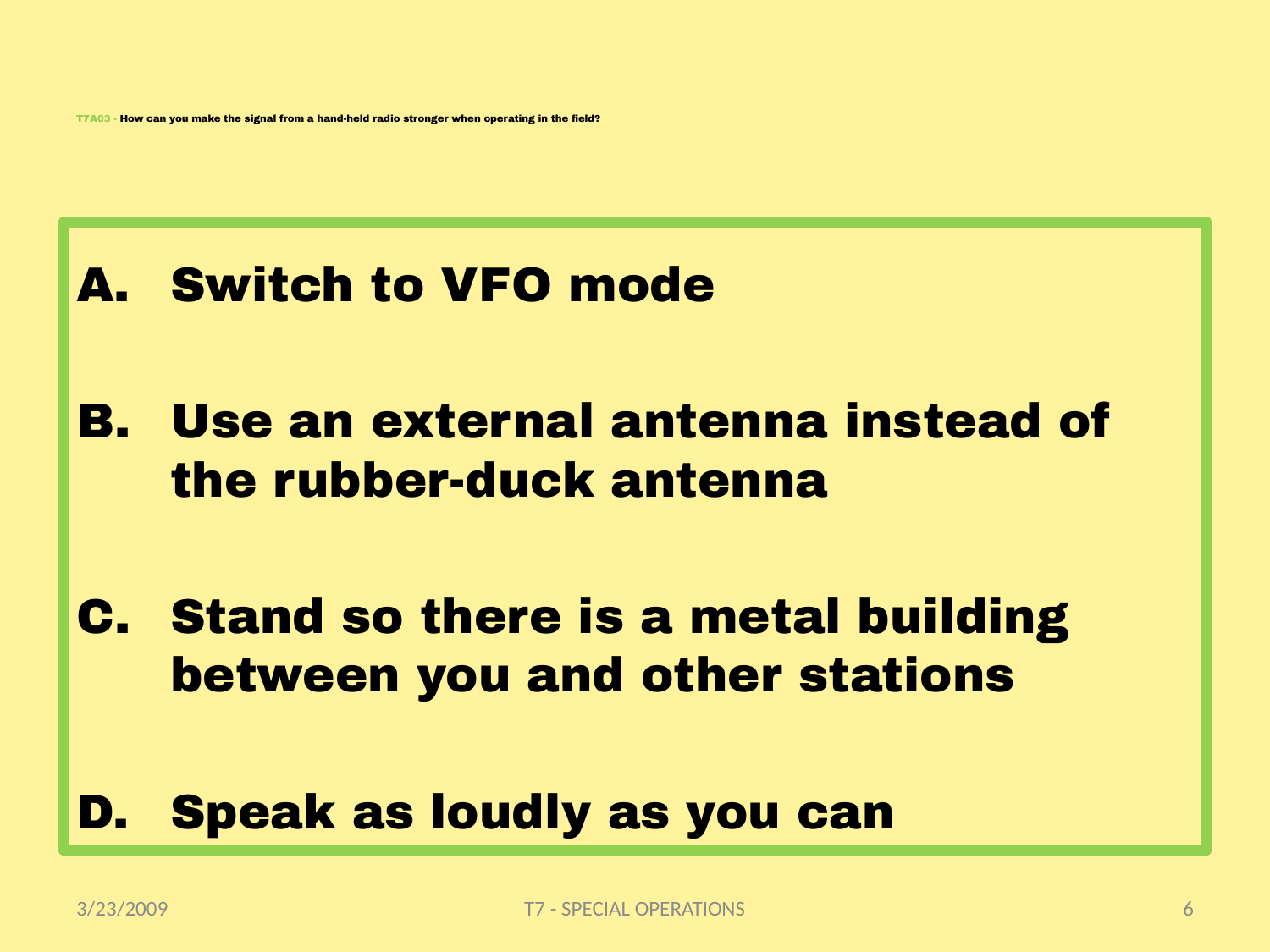

# T7A03 - How can you make the signal from a hand-held radio stronger when operating in the field?

Switch to VFO mode

Use an external antenna instead of the rubber-duck antenna

Stand so there is a metal building between you and other stations

Speak as loudly as you can
3/23/2009
T7 - SPECIAL OPERATIONS
6